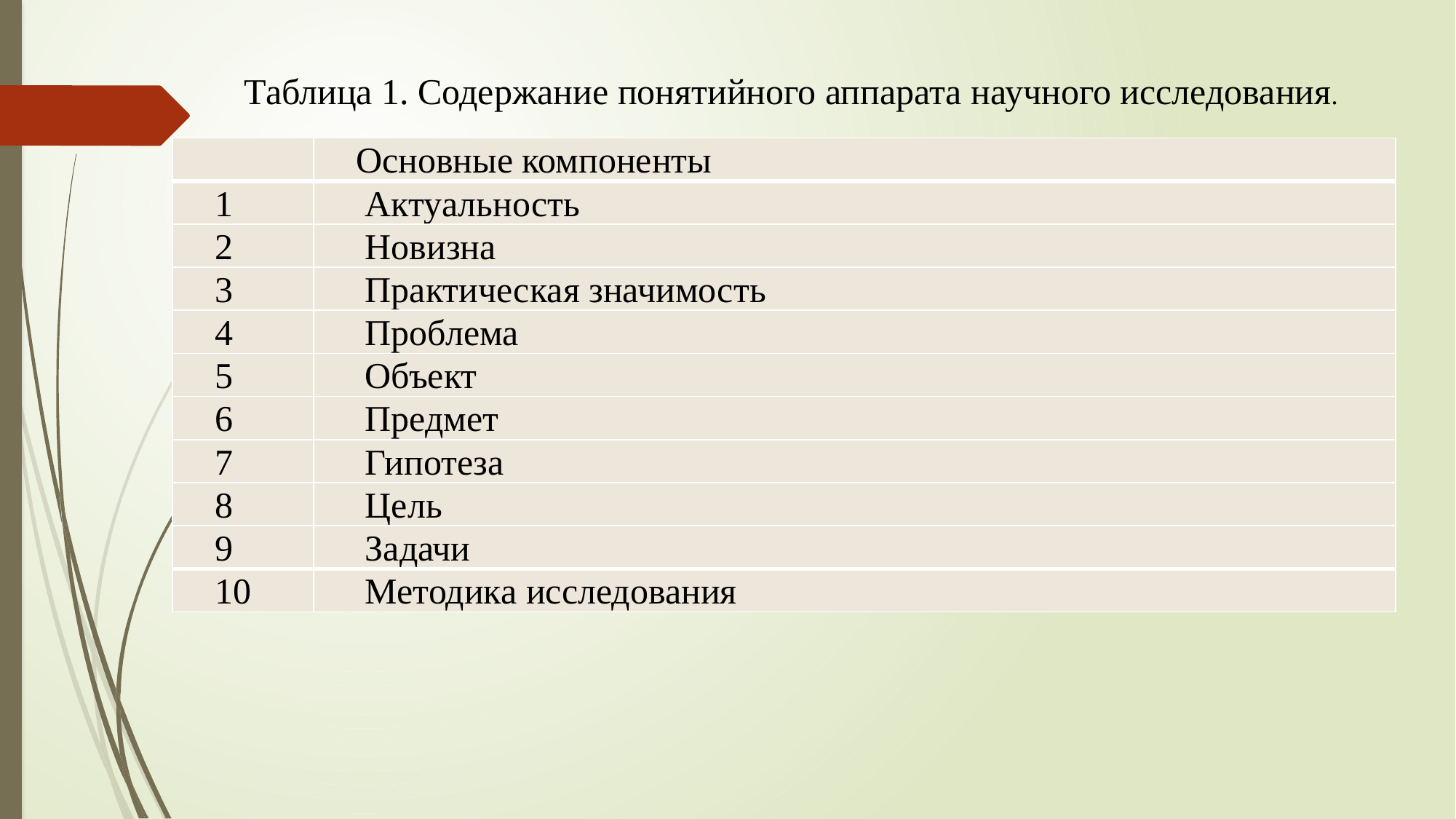

Таблица 1. Содержание понятийного аппарата научного исследования.
|  | Основные компоненты |
| --- | --- |
| 1 | Актуальность |
| 2 | Новизна |
| 3 | Практическая значимость |
| 4 | Проблема |
| 5 | Объект |
| 6 | Предмет |
| 7 | Гипотеза |
| 8 | Цель |
| 9 | Задачи |
| 10 | Методика исследования |